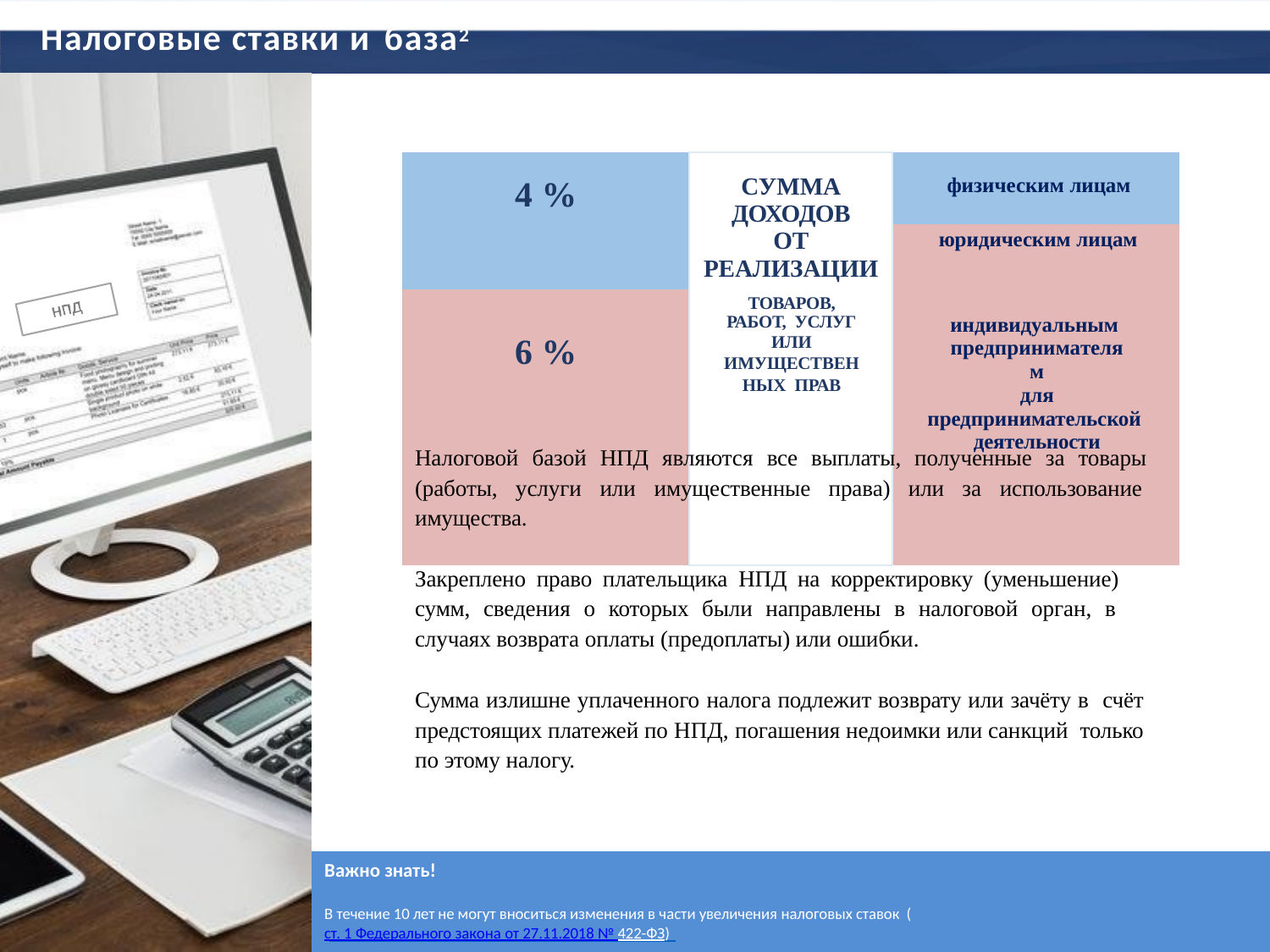

# Налоговые ставки и база2

| 4 % | СУММА ДОХОДОВ ОТ РЕАЛИЗАЦИИ ТОВАРОВ, РАБОТ, УСЛУГ ИЛИ ИМУЩЕСТВЕННЫХ ПРАВ | физическим лицам |
| --- | --- | --- |
|  |  | юридическим лицам |
| 6 % |  |  |
|  |  | индивидуальным предпринимателям для предпринимательской деятельности |

Налоговой базой НПД являются все выплаты, полученные за товары  (работы, услуги или имущественные права) или за использование  имущества.

Закреплено право плательщика НПД на корректировку (уменьшение)  сумм, сведения о которых были направлены в налоговой орган, в  случаях возврата оплаты (предоплаты) или ошибки.

Сумма излишне уплаченного налога подлежит возврату или зачёту в  счёт предстоящих платежей по НПД, погашения недоимки или санкций  только по этому налогу.

Важно знать!

В течение 10 лет не могут вноситься изменения в части увеличения налоговых ставок  (ст. 1 Федерального закона от 27.11.2018 № 422-ФЗ)